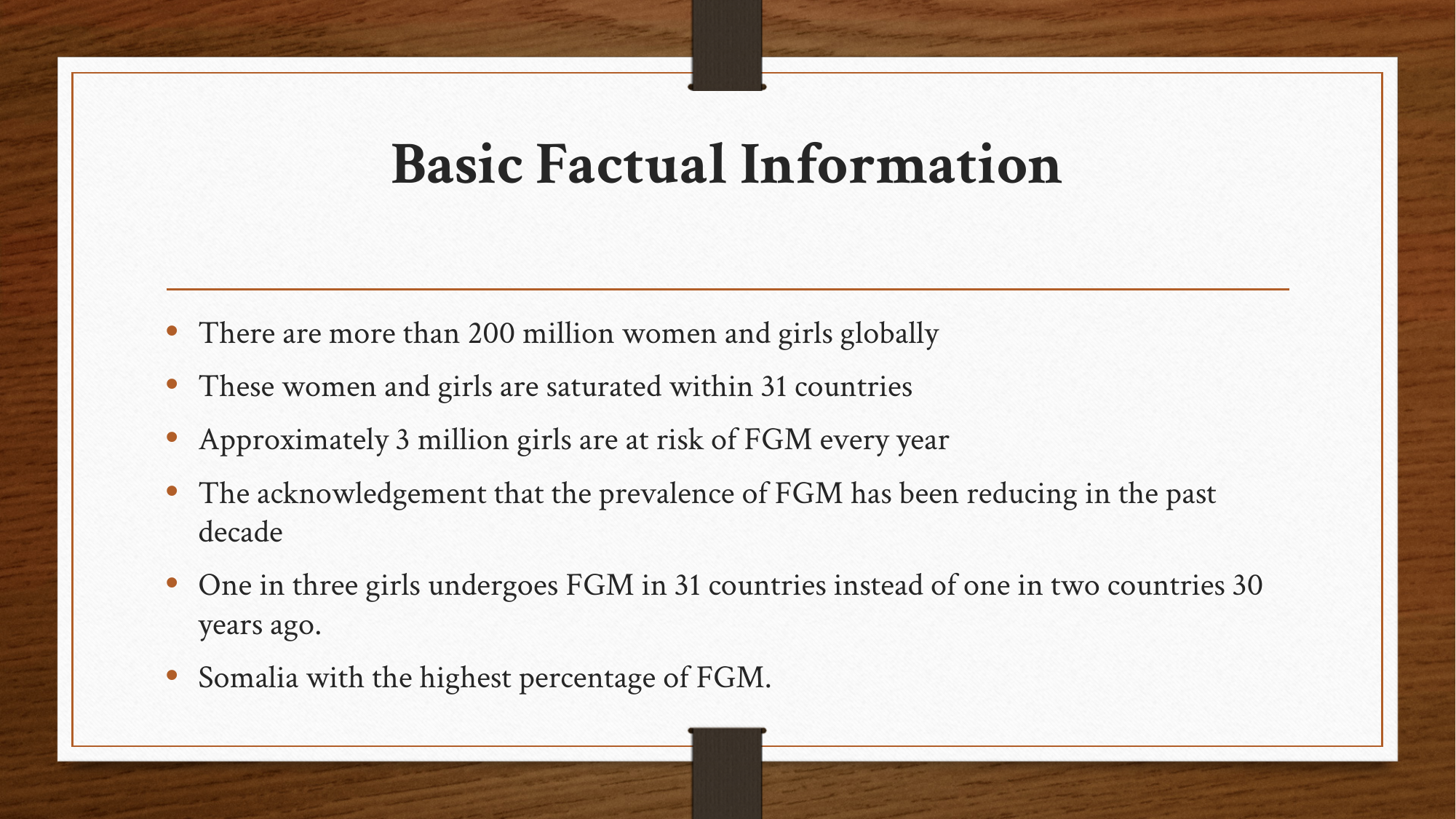

# Basic Factual Information
There are more than 200 million women and girls globally
These women and girls are saturated within 31 countries
Approximately 3 million girls are at risk of FGM every year
The acknowledgement that the prevalence of FGM has been reducing in the past decade
One in three girls undergoes FGM in 31 countries instead of one in two countries 30 years ago.
Somalia with the highest percentage of FGM.